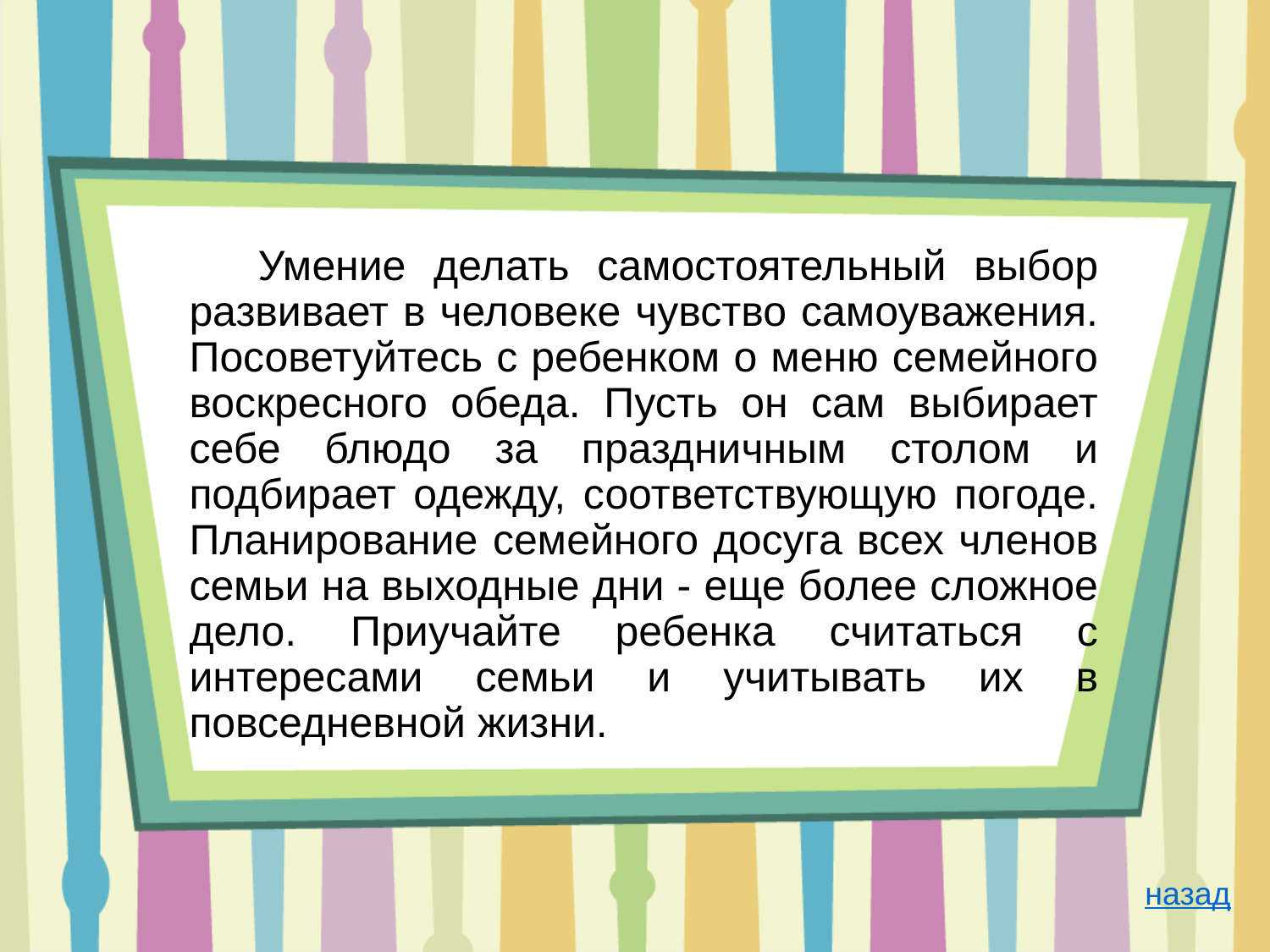

Умение делать самостоятельный выбор развивает в человеке чувство самоуважения. Посоветуйтесь с ребенком о меню семейного воскресного обеда. Пусть он сам выбирает себе блюдо за праздничным столом и подбирает одежду, соответствующую погоде. Планирование семейного досуга всех членов семьи на выходные дни - еще более сложное дело. Приучайте ребенка считаться с интересами семьи и учитывать их в повседневной жизни.
назад